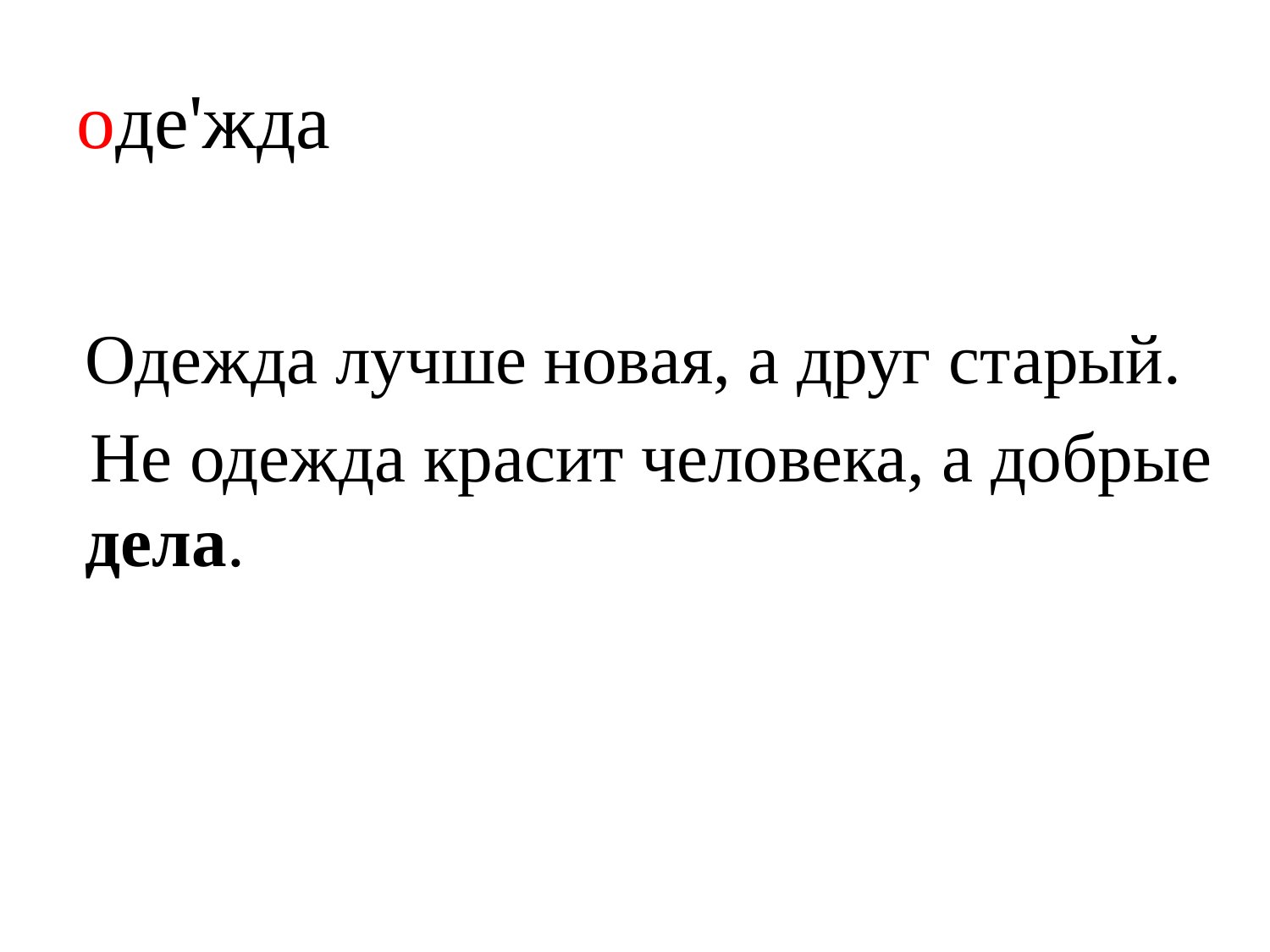

# оде'жда
Одежда лучше новая, а друг старый.
   Не одежда красит человека, а добрые дела.